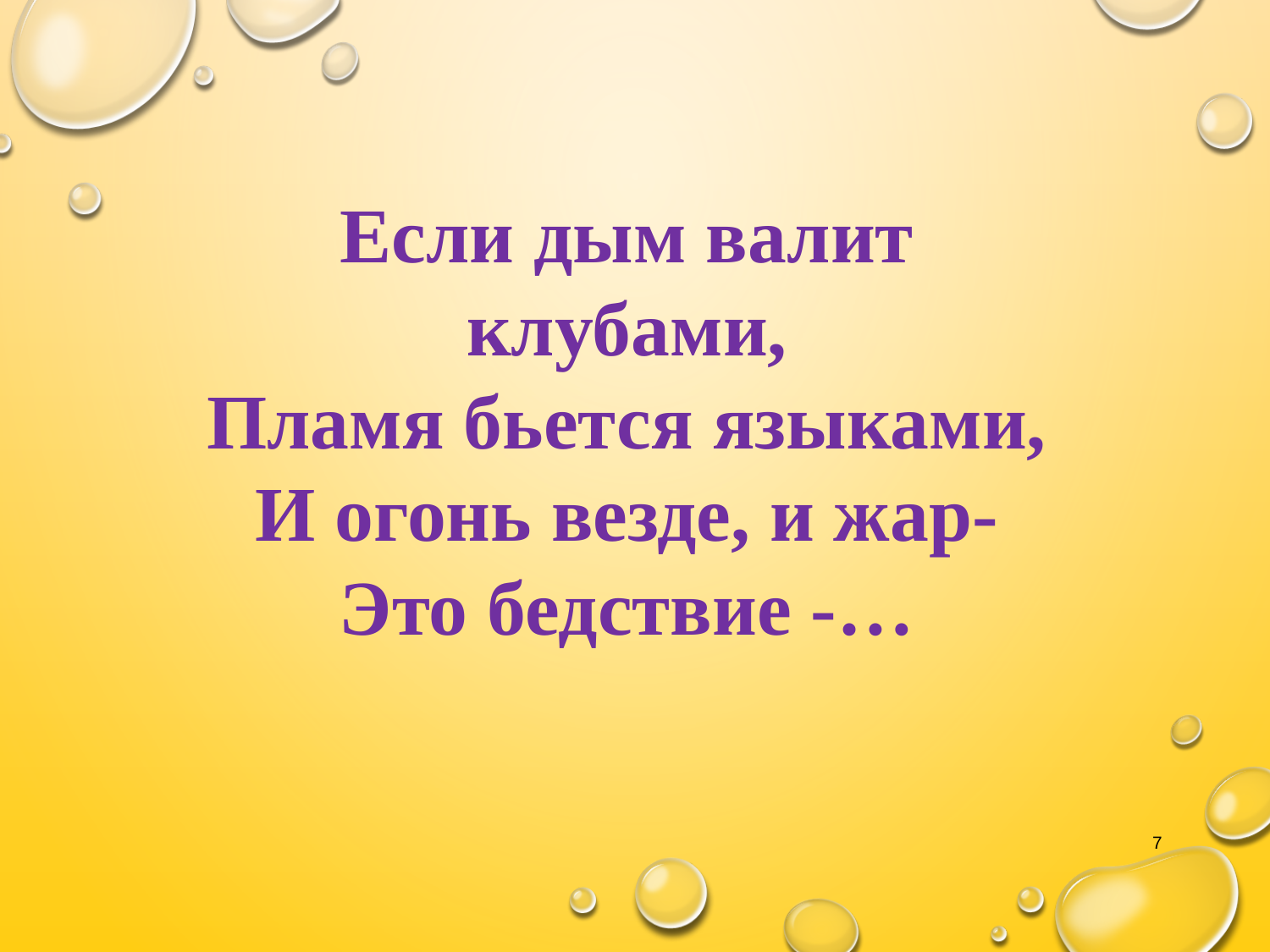

Если дым валит клубами,
Пламя бьется языками,
И огонь везде, и жар-
Это бедствие -…

7